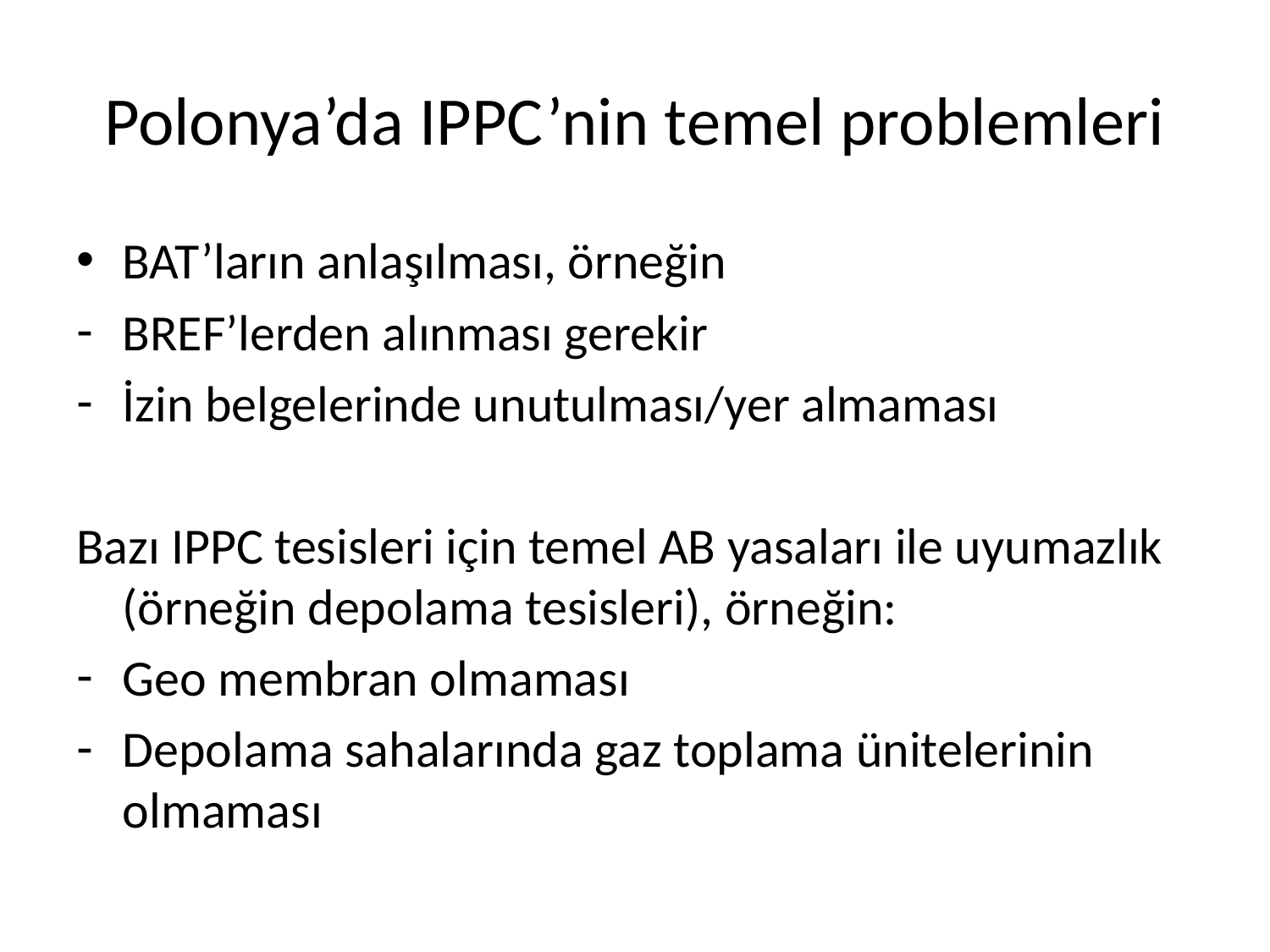

# Polonya’da IPPC’nin temel problemleri
BAT’ların anlaşılması, örneğin
BREF’lerden alınması gerekir
İzin belgelerinde unutulması/yer almaması

Bazı IPPC tesisleri için temel AB yasaları ile uyumazlık (örneğin depolama tesisleri), örneğin:
Geo membran olmaması
Depolama sahalarında gaz toplama ünitelerinin olmaması